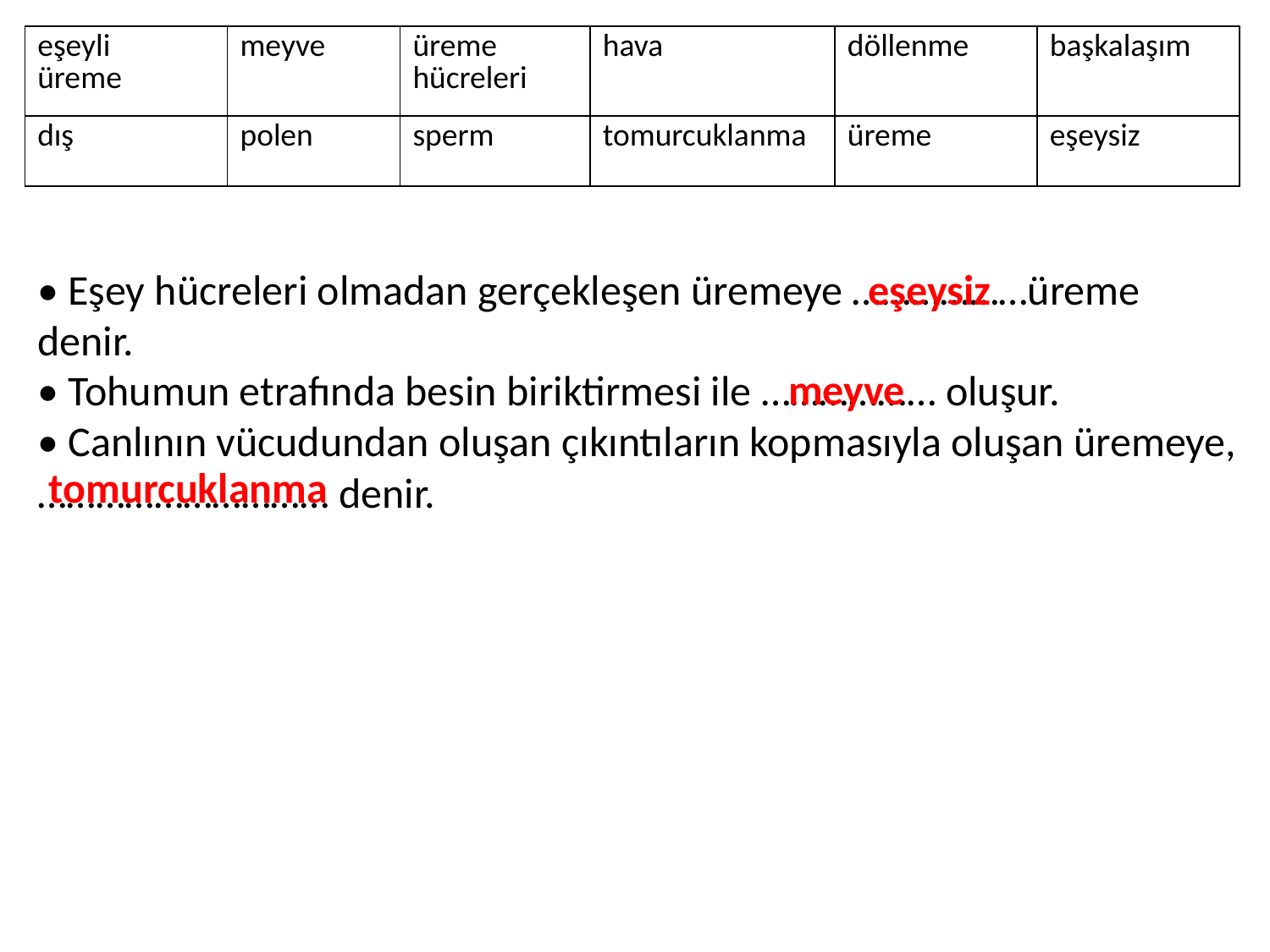

| eşeyli üreme | meyve | üreme hücreleri | hava | döllenme | başkalaşım |
| --- | --- | --- | --- | --- | --- |
| dış | polen | sperm | tomurcuklanma | üreme | eşeysiz |
• Eşey hücreleri olmadan gerçekleşen üremeye ………………üreme denir.
• Tohumun etrafında besin biriktirmesi ile ……………… oluşur.
• Canlının vücudundan oluşan çıkıntıların kopmasıyla oluşan üremeye, ………………………… denir.
eşeysiz
meyve
tomurcuklanma